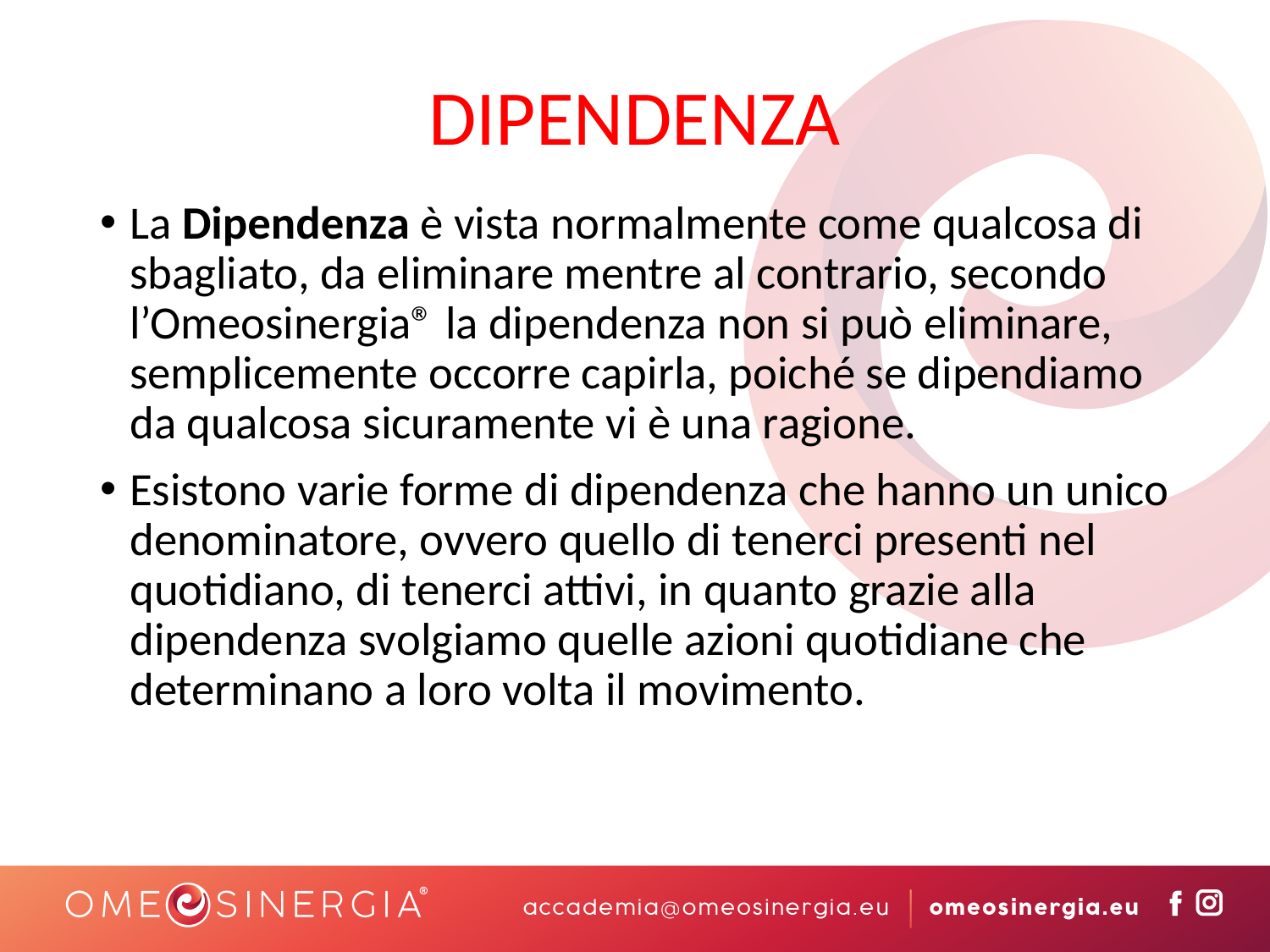

# DIPENDENZA
La Dipendenza è vista normalmente come qualcosa di sbagliato, da eliminare mentre al contrario, secondo l’Omeosinergia® la dipendenza non si può eliminare, semplicemente occorre capirla, poiché se dipendiamo da qualcosa sicuramente vi è una ragione.
Esistono varie forme di dipendenza che hanno un unico denominatore, ovvero quello di tenerci presenti nel quotidiano, di tenerci attivi, in quanto grazie alla dipendenza svolgiamo quelle azioni quotidiane che determinano a loro volta il movimento.